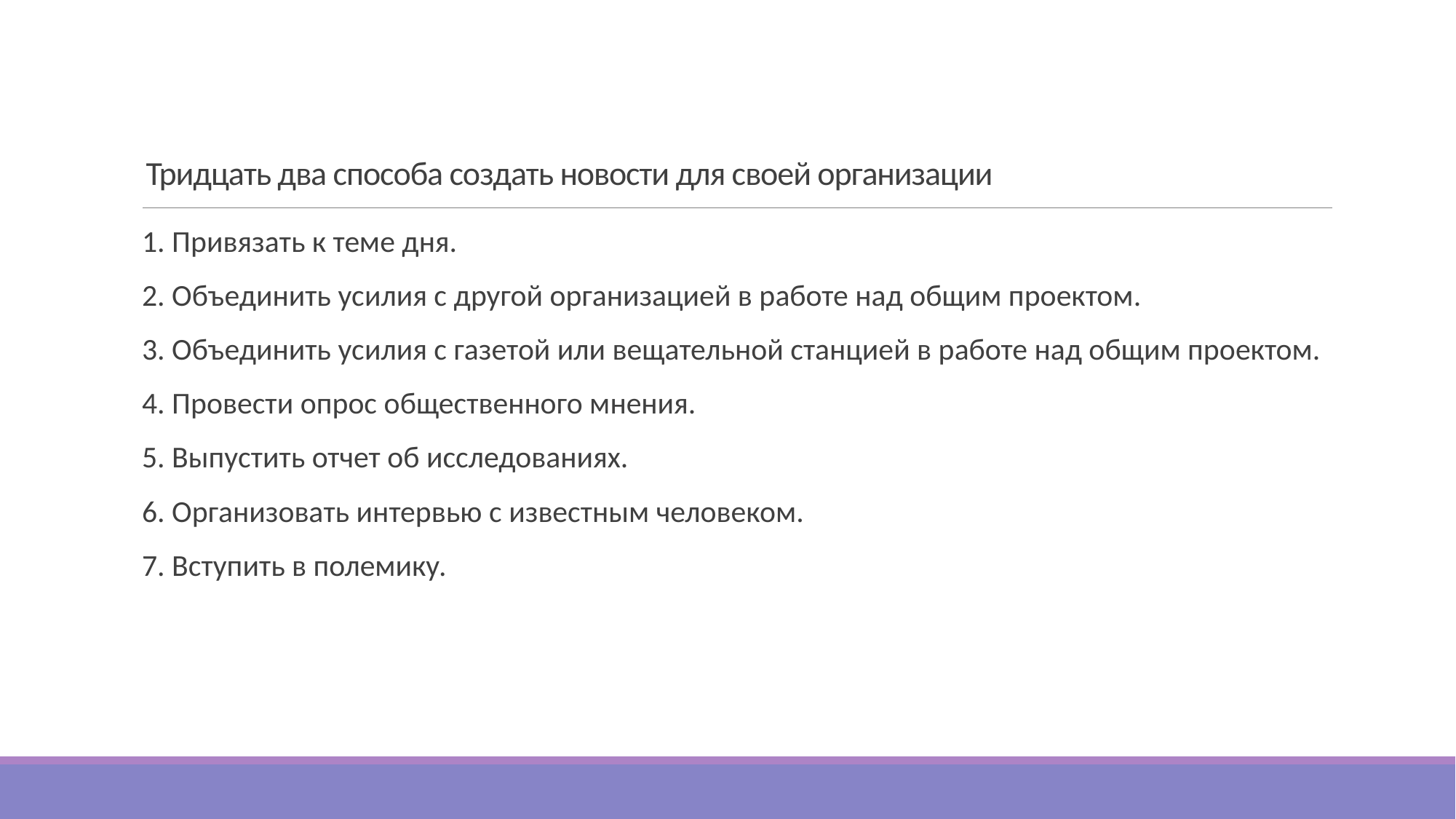

# Тридцать два способа создать новости для своей организации
1. Привязать к теме дня.
2. Объединить усилия с другой организацией в работе над общим проектом.
3. Объединить усилия с газетой или вещательной станцией в работе над общим проектом.
4. Провести опрос общественного мнения.
5. Выпустить отчет об исследованиях.
6. Организовать интервью с известным человеком.
7. Вступить в полемику.